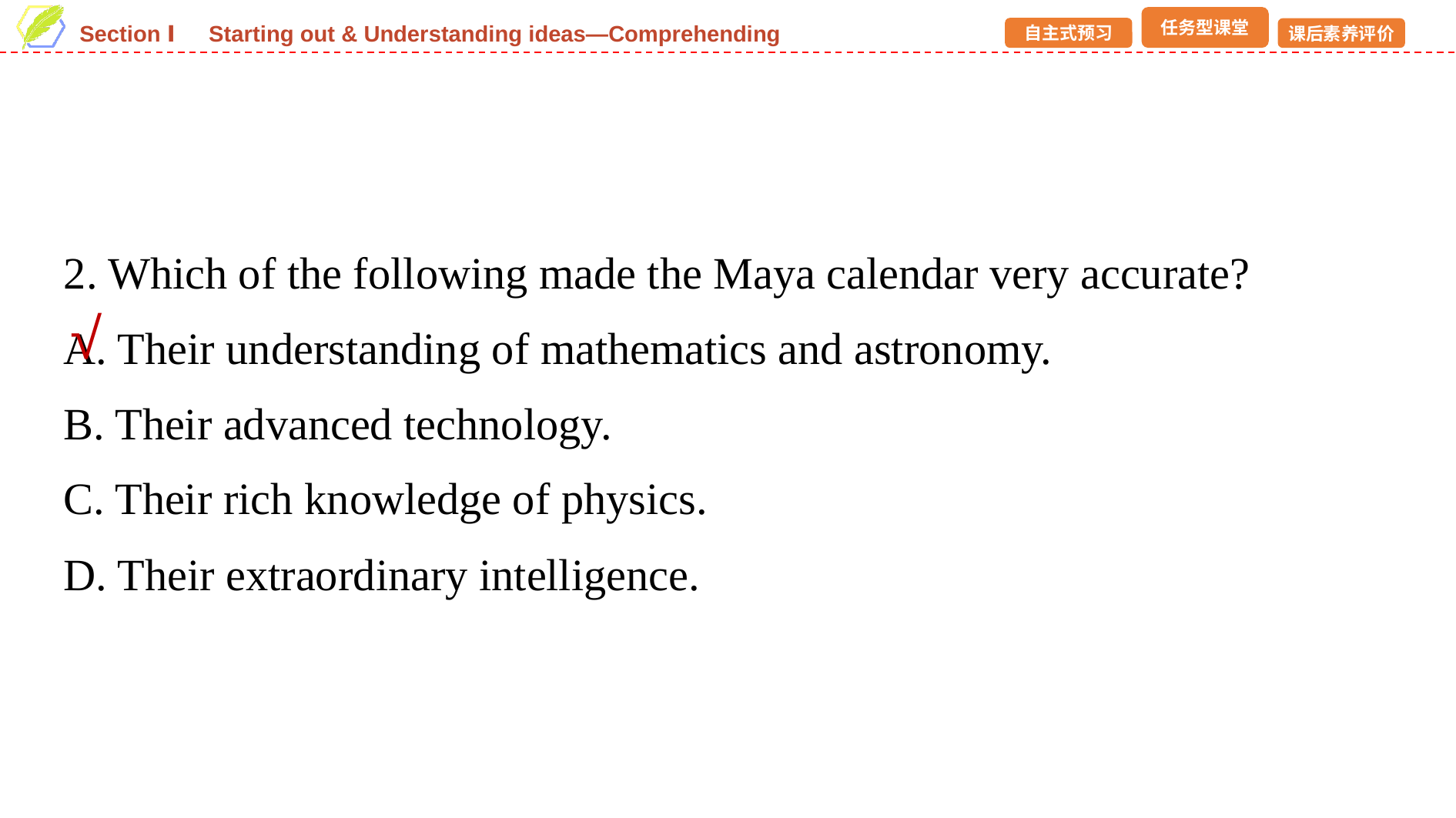

2. Which of the following made the Maya calendar very accurate?
A. Their understanding of mathematics and astronomy.
B. Their advanced technology.
C. Their rich knowledge of physics.
D. Their extraordinary intelligence.
√